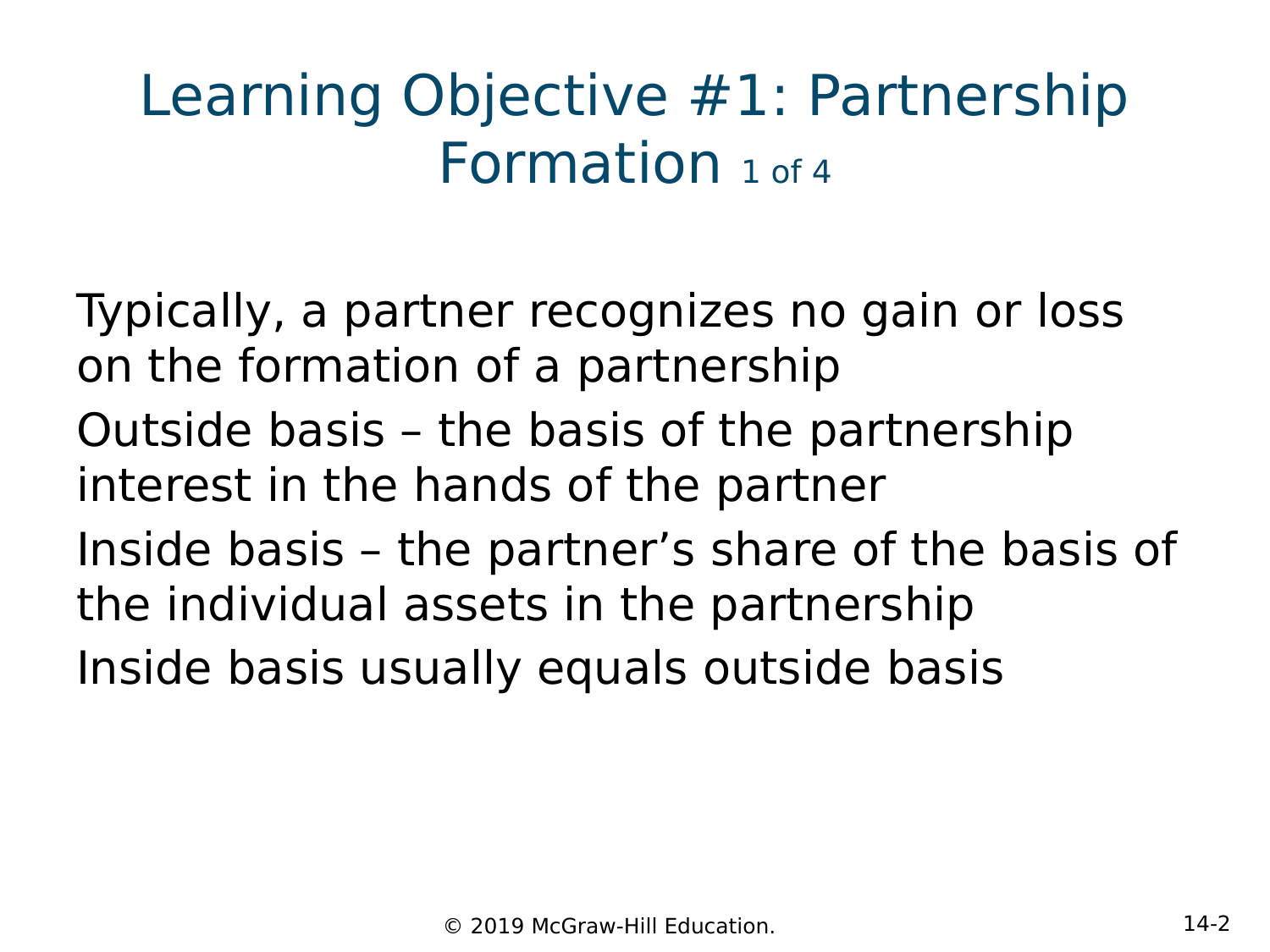

# Learning Objective #1: Partnership Formation 1 of 4
Typically, a partner recognizes no gain or loss on the formation of a partnership
Outside basis – the basis of the partnership interest in the hands of the partner
Inside basis – the partner’s share of the basis of the individual assets in the partnership
Inside basis usually equals outside basis